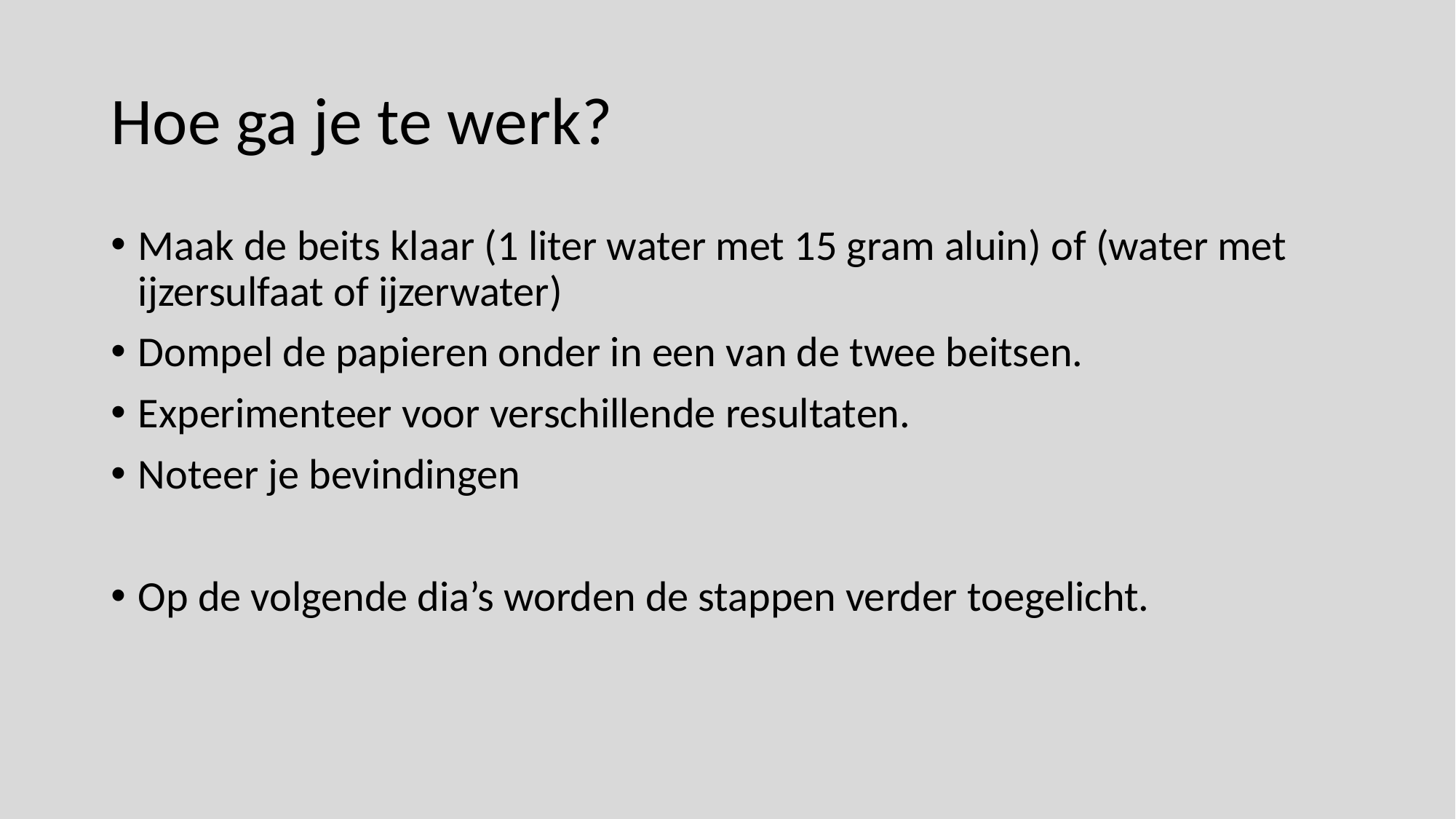

# Hoe ga je te werk?
Maak de beits klaar (1 liter water met 15 gram aluin) of (water met ijzersulfaat of ijzerwater)
Dompel de papieren onder in een van de twee beitsen.
Experimenteer voor verschillende resultaten.
Noteer je bevindingen

Op de volgende dia’s worden de stappen verder toegelicht.